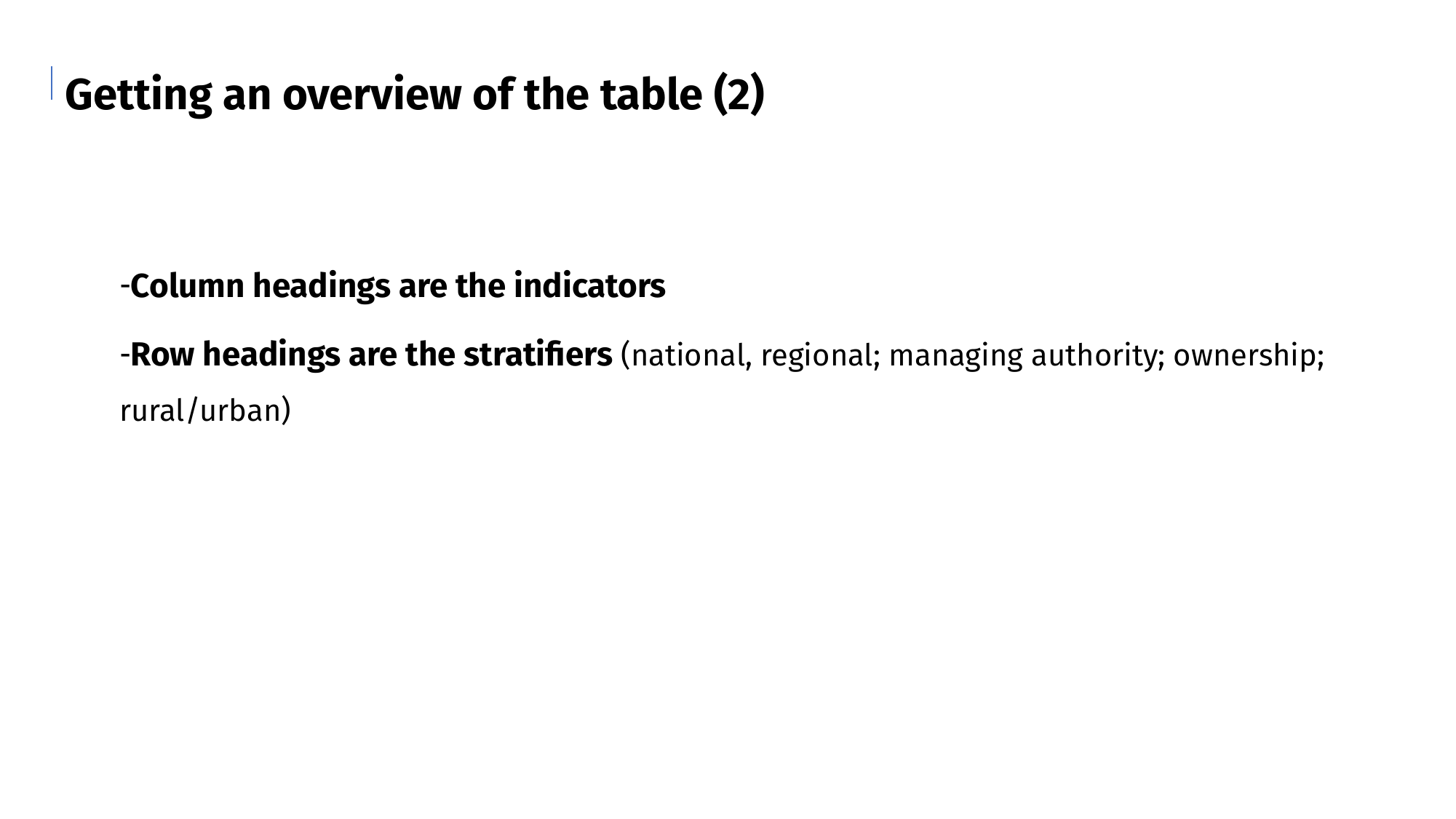

Getting an overview of the table (2)
Look at the headings for each column and row:
Column headings are the indicators
Row headings are the stratifiers (national, regional; managing authority; ownership; rural/urban)

Look at the indicator names in the 1st row. How many indicators are there?
     (Sometimes the table continues on next page)

Look at the column headings to see if there are indices